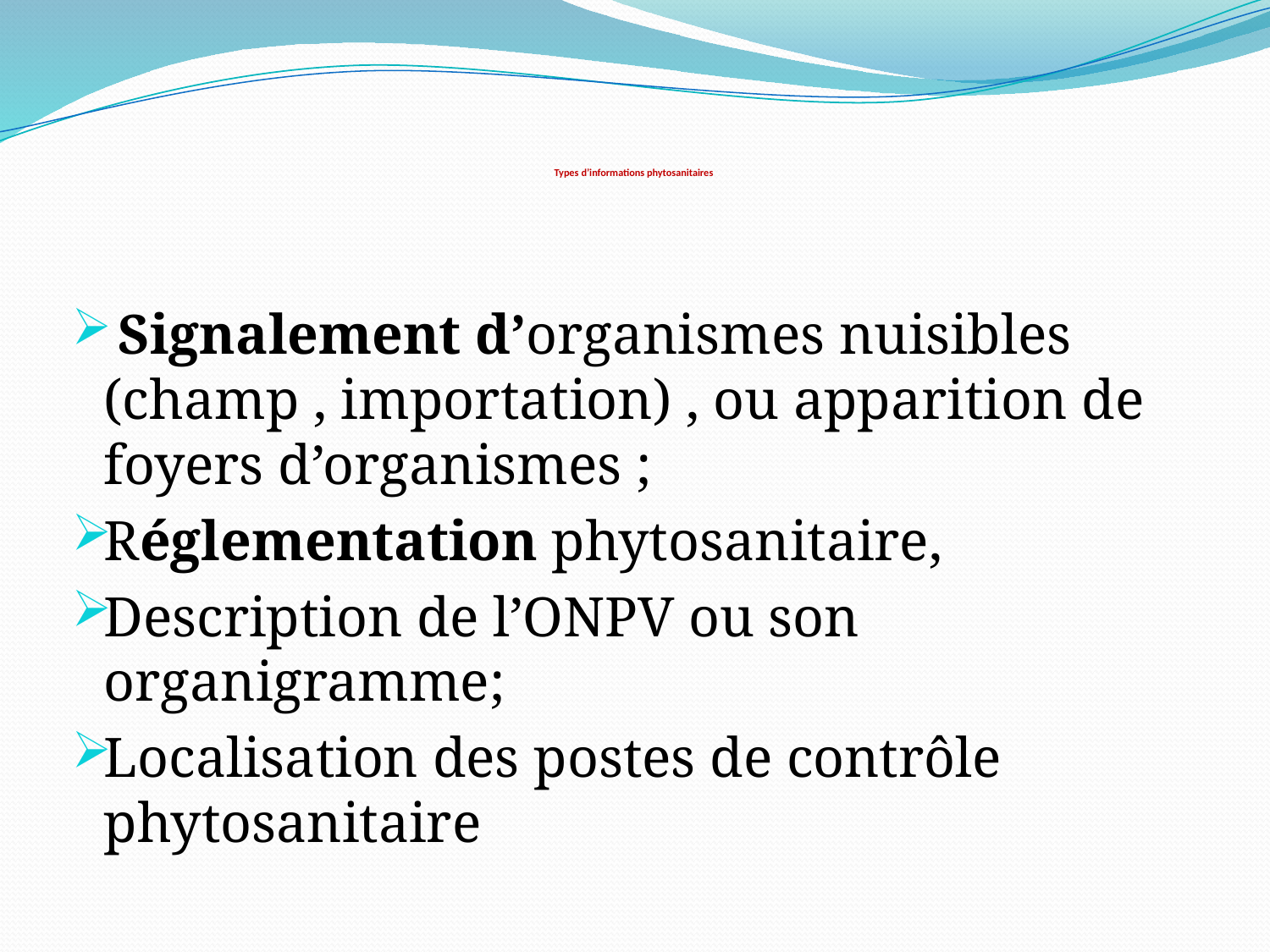

# Types d’informations phytosanitaires

 Signalement d’organismes nuisibles (champ , importation) , ou apparition de foyers d’organismes ;
Réglementation phytosanitaire,
Description de l’ONPV ou son organigramme;
Localisation des postes de contrôle  phytosanitaire